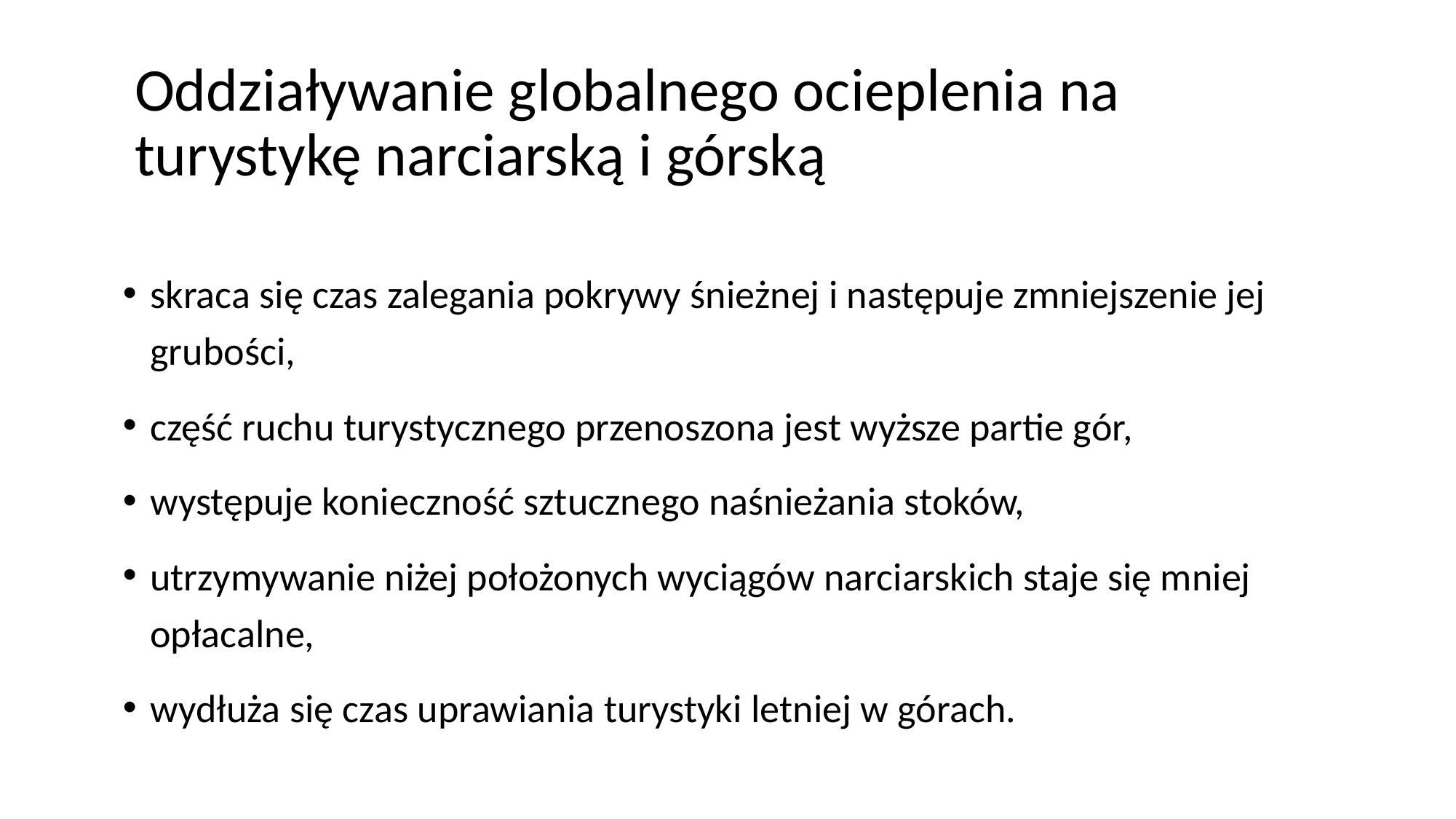

# Oddziaływanie globalnego ocieplenia na turystykę narciarską i górską
skraca się czas zalegania pokrywy śnieżnej i następuje zmniejszenie jej grubości,
część ruchu turystycznego przenoszona jest wyższe partie gór,
występuje konieczność sztucznego naśnieżania stoków,
utrzymywanie niżej położonych wyciągów narciarskich staje się mniej opłacalne,
wydłuża się czas uprawiania turystyki letniej w górach.